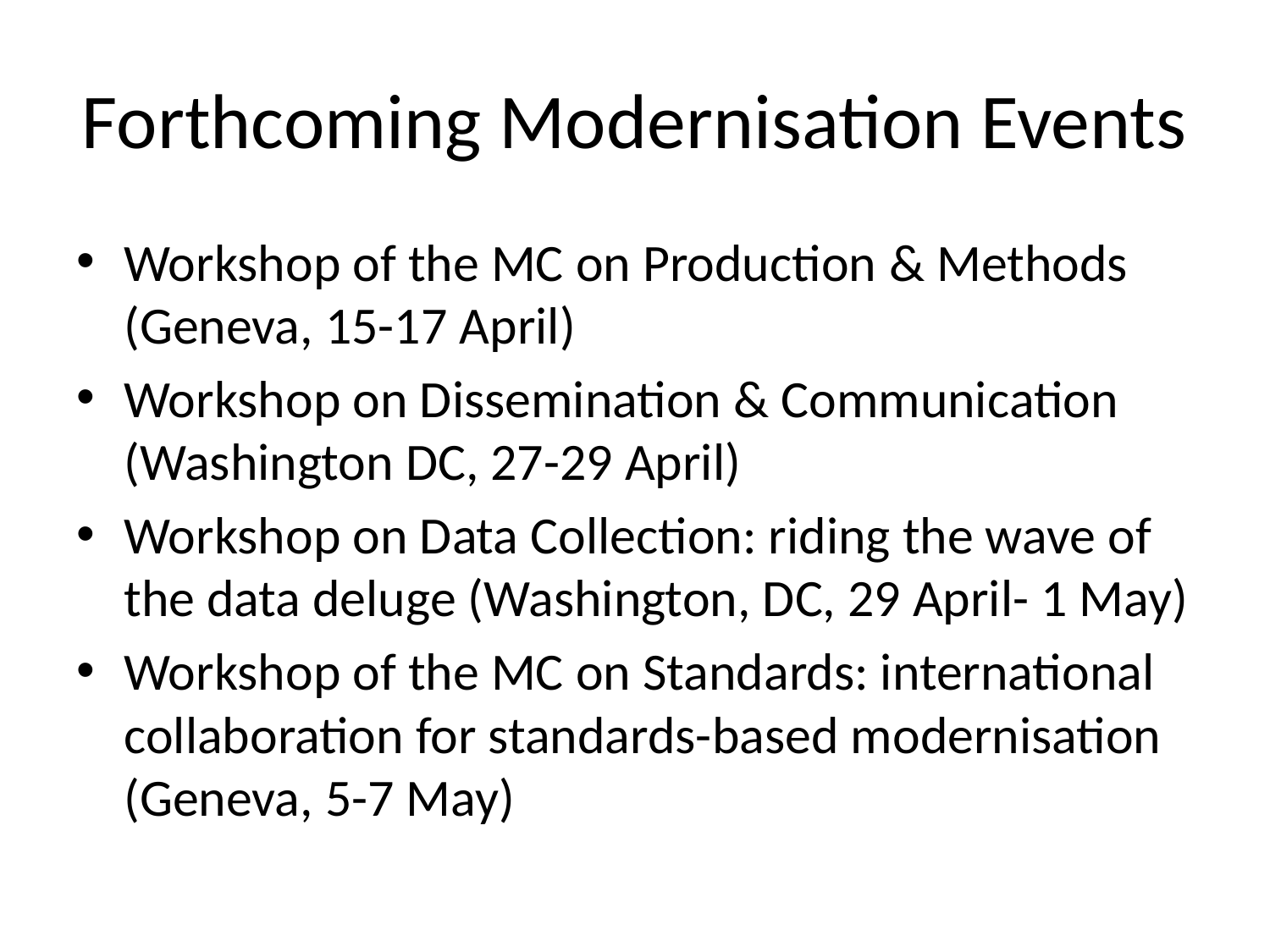

# Forthcoming Modernisation Events
Workshop of the MC on Production & Methods (Geneva, 15-17 April)
Workshop on Dissemination & Communication (Washington DC, 27-29 April)
Workshop on Data Collection: riding the wave of the data deluge (Washington, DC, 29 April- 1 May)
Workshop of the MC on Standards: international collaboration for standards-based modernisation (Geneva, 5-7 May)